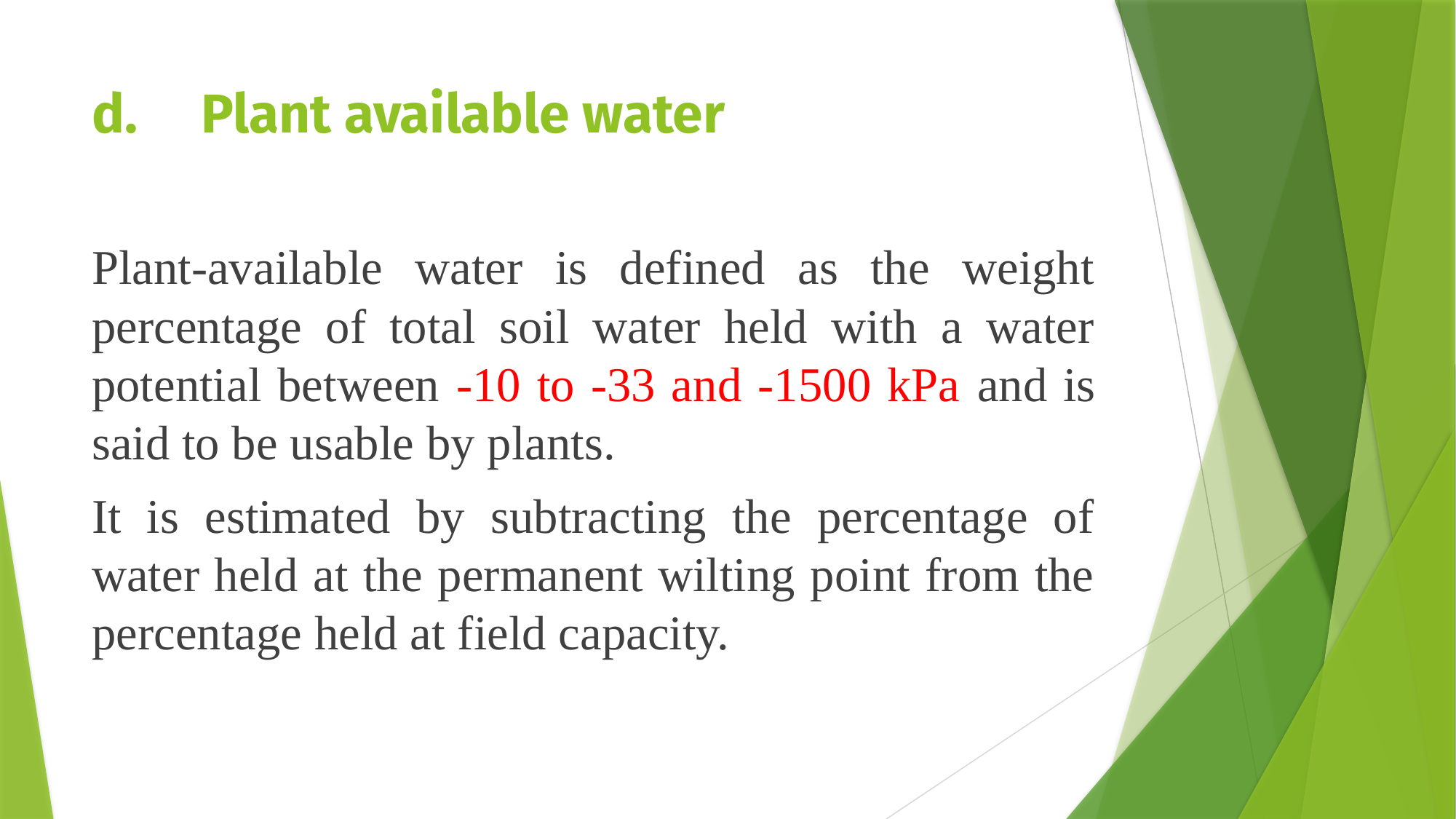

# d.	Plant available water
Plant-available water is defined as the weight percentage of total soil water held with a water potential between -10 to -33 and -1500 kPa and is said to be usable by plants.
It is estimated by subtracting the percentage of water held at the permanent wilting point from the percentage held at field capacity.